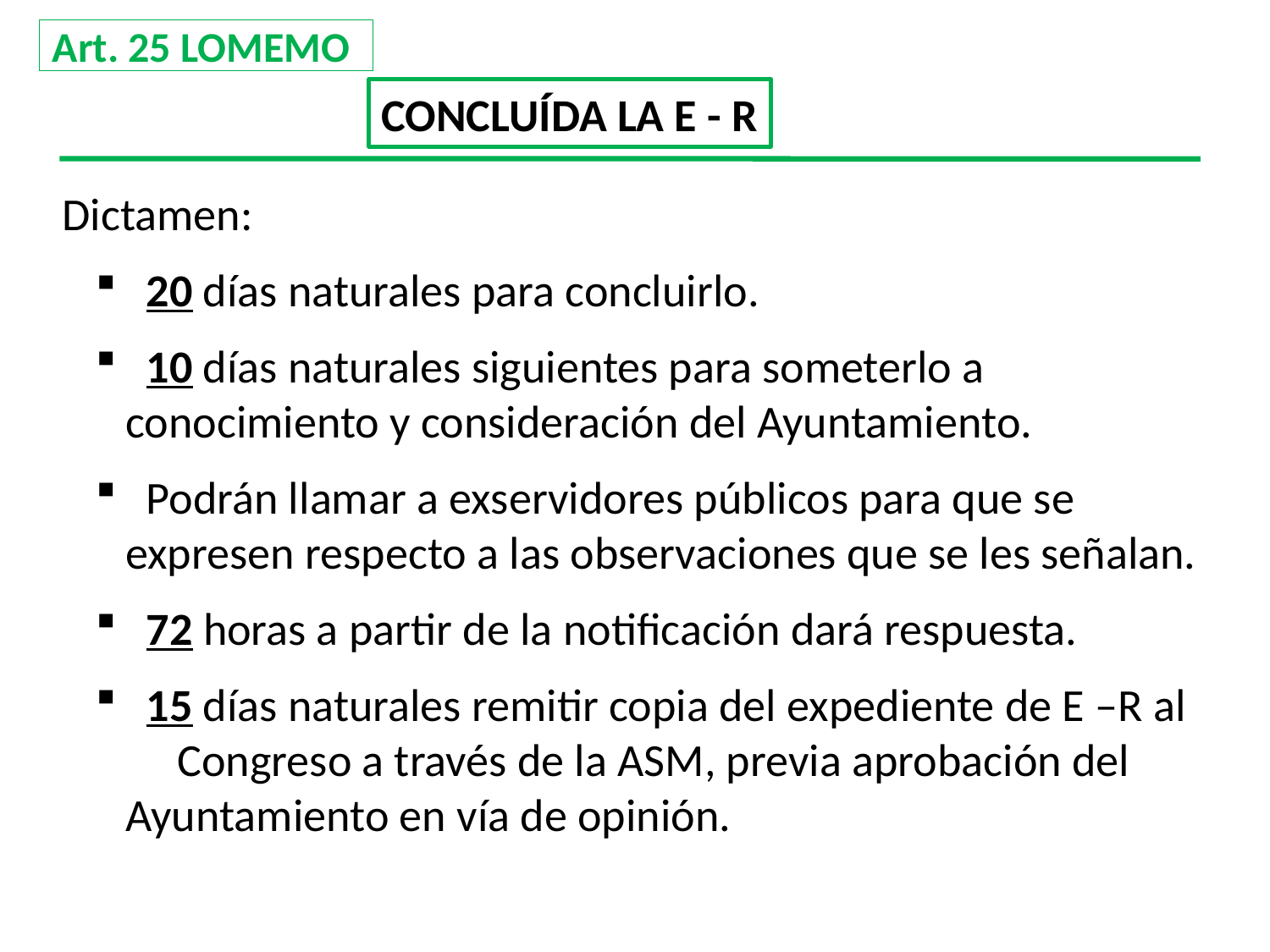

# Art. 25 LOMEMO
CONCLUÍDA LA E - R
Dictamen:

  20 días naturales para concluirlo.

  10 días naturales siguientes para someterlo a conocimiento y consideración del Ayuntamiento.

  Podrán llamar a exservidores públicos para que se expresen respecto a las observaciones que se les señalan.

  72 horas a partir de la notificación dará respuesta.

  15 días naturales remitir copia del expediente de E –R al       Congreso a través de la ASM, previa aprobación del Ayuntamiento en vía de opinión.